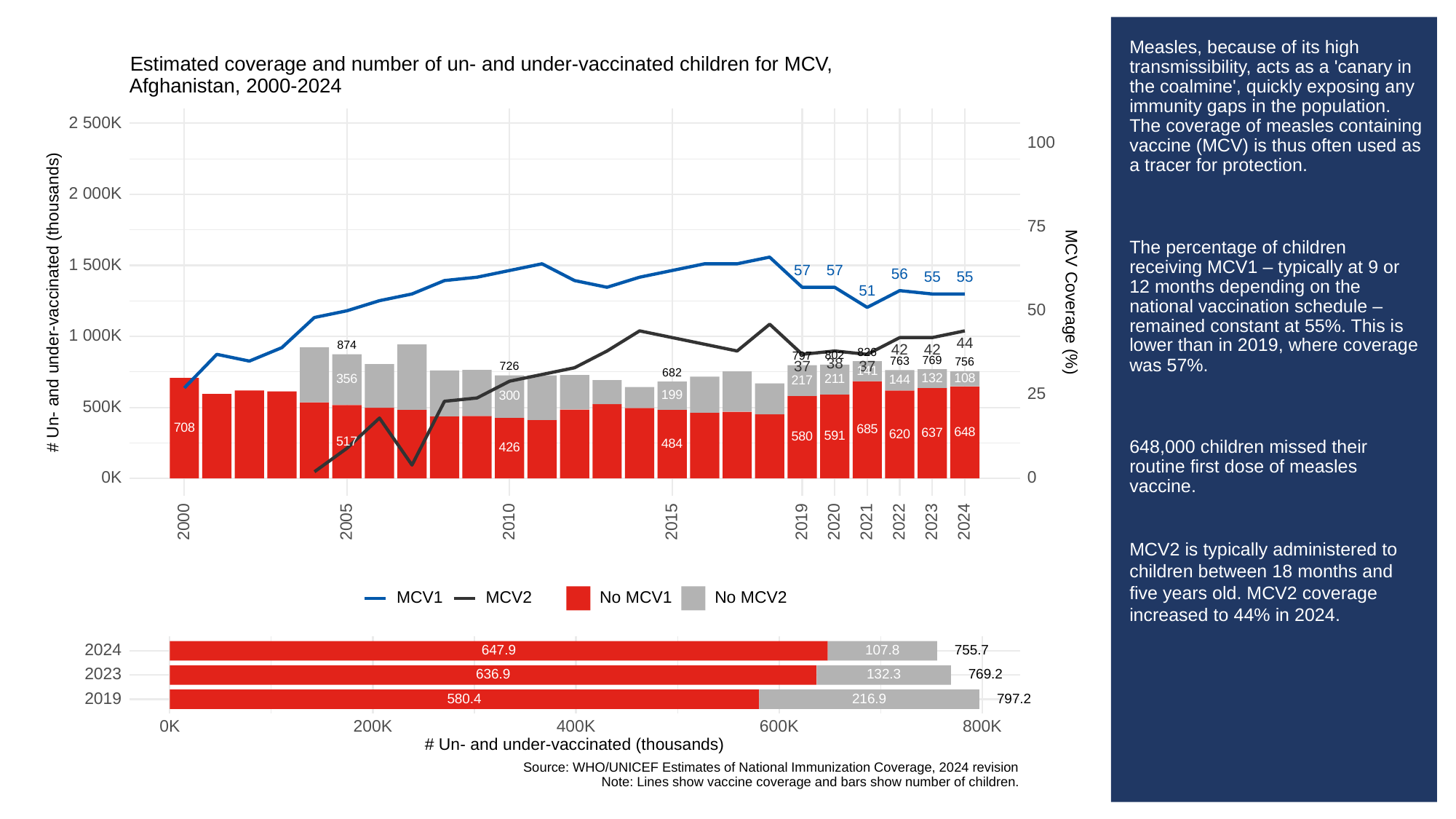

# Measles, because of its high transmissibility, acts as a 'canary in the coalmine', quickly exposing any immunity gaps in the population. The coverage of measles containing vaccine (MCV) is thus often used as a tracer for protection.

The percentage of children receiving MCV1 – typically at 9 or 12 months depending on the national vaccination schedule – remained constant at 55%. This is lower than in 2019, where coverage was 57%.

648,000 children missed their routine first dose of measles vaccine.

MCV2 is typically administered to children between 18 months and five years old. MCV2 coverage increased to 44% in 2024.

Estimated coverage and number of un- and under-vaccinated children for MCV,
Afghanistan, 2000-2024

2 500K

100

2 000K

75

1 500K

57
57
56
55
55
51
# Un- and under-vaccinated (thousands)
MCV Coverage (%)

50

1 000K

44
874

42
42

826
802
797

769
763
38
756

37
37
726

141
682

132
108
356
211

144
217

25

199

300

500K

708
685
648
637
620
591
580
517
484

426
0K
0

2023
2000
2005
2010
2015
2019
2020
2021
2022
2024

MCV1
MCV2
No MCV1
No MCV2

2024
647.9
107.8
755.7

2023
636.9
132.3
769.2

2019
580.4
216.9
797.2

0K
200K
400K
600K
800K
# Un- and under-vaccinated (thousands)
Source: WHO/UNICEF Estimates of National Immunization Coverage, 2024 revision
Note: Lines show vaccine coverage and bars show number of children.